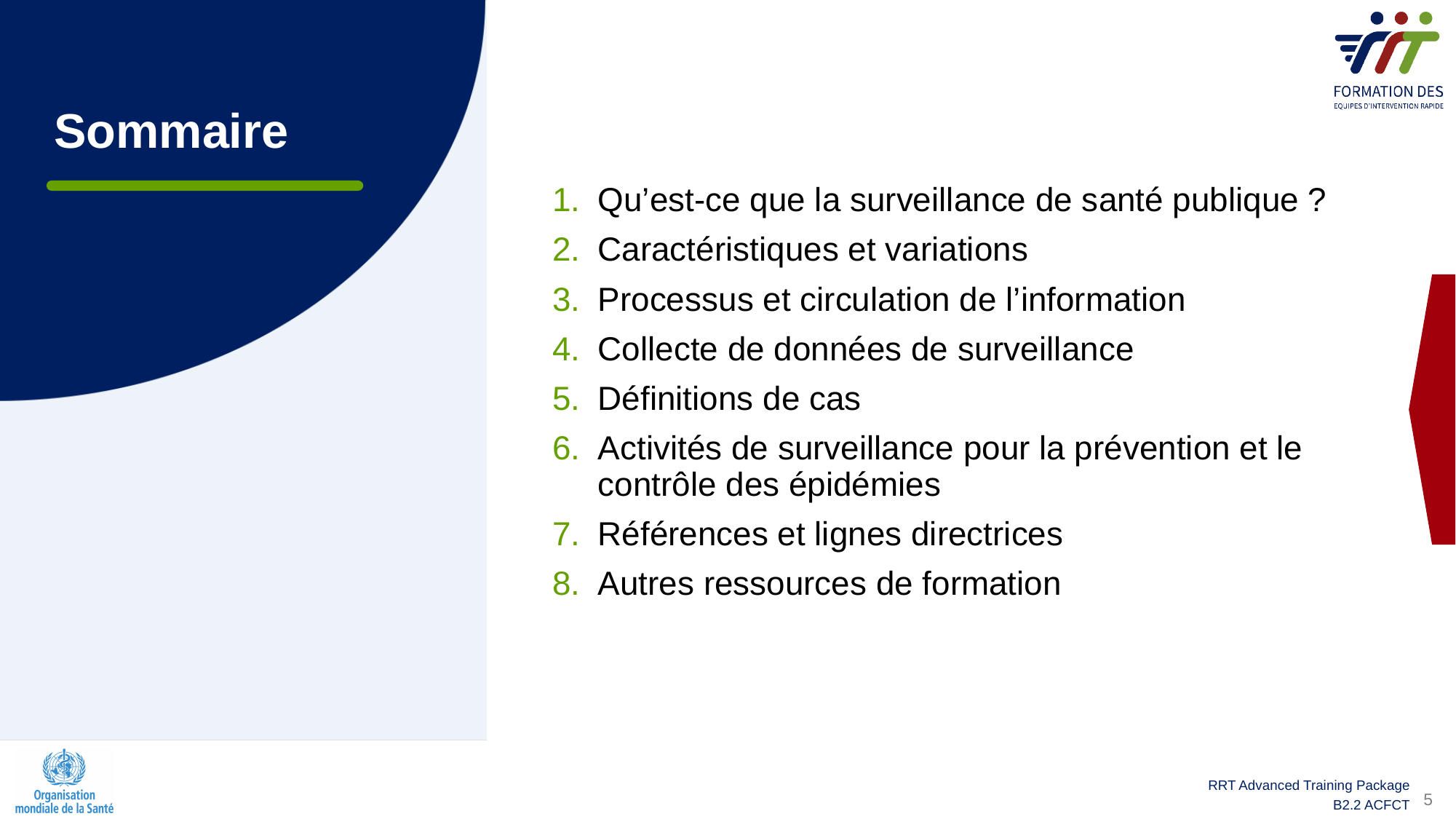

# Sommaire
Qu’est-ce que la surveillance de santé publique ?
Caractéristiques et variations
Processus et circulation de l’information
Collecte de données de surveillance
Définitions de cas
Activités de surveillance pour la prévention et le contrôle des épidémies
Références et lignes directrices
Autres ressources de formation